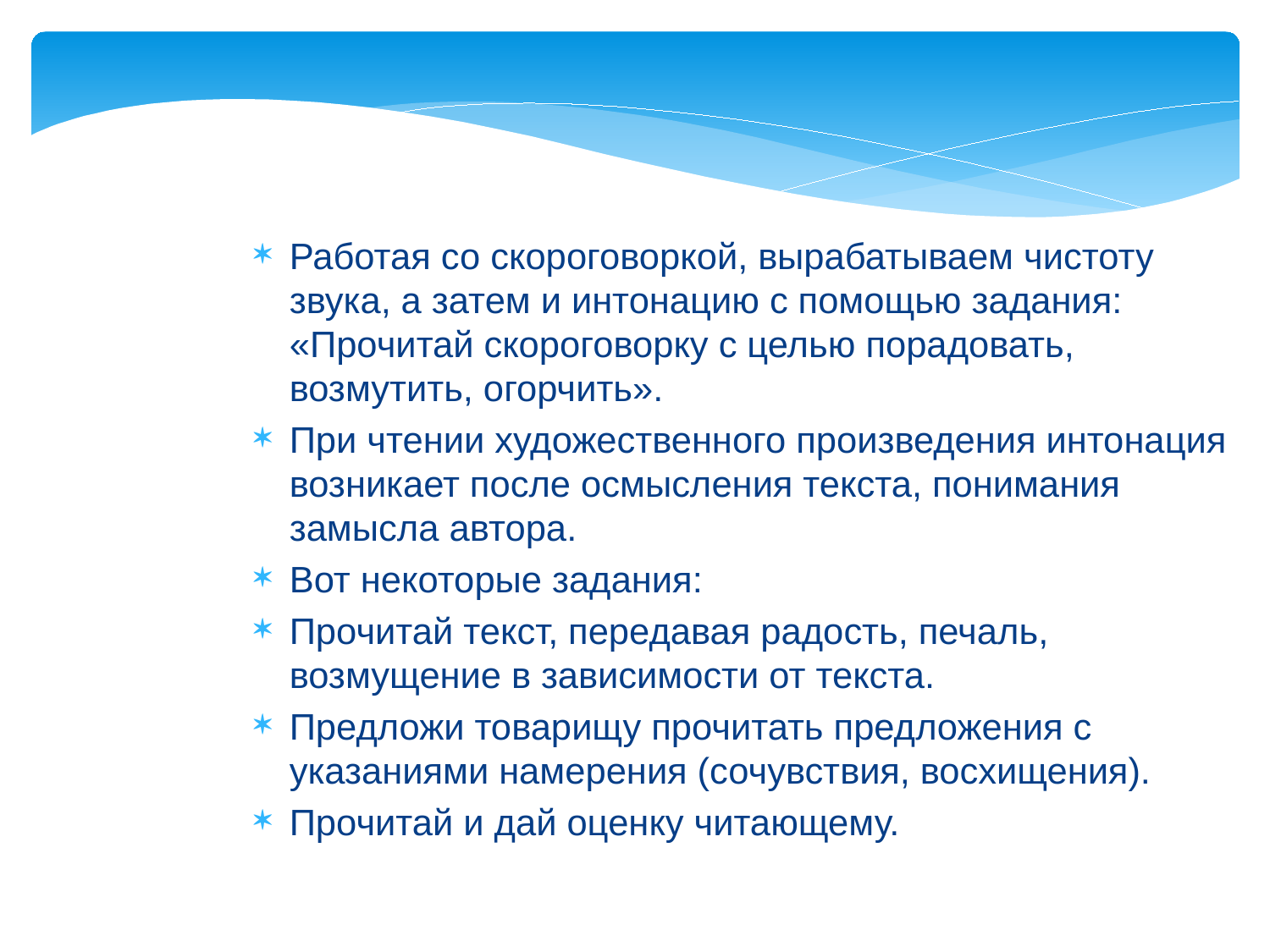

Работая со скороговоркой, вырабатываем чистоту звука, а затем и интонацию с помощью задания: «Прочитай скороговорку с целью порадовать, возмутить, огорчить».
При чтении художественного произведения интонация возникает после осмысления текста, понимания замысла автора.
Вот некоторые задания:
Прочитай текст, передавая радость, печаль, возмущение в зависимости от текста.
Предложи товарищу прочитать предложения с указаниями намерения (сочувствия, восхищения).
Прочитай и дай оценку читающему.